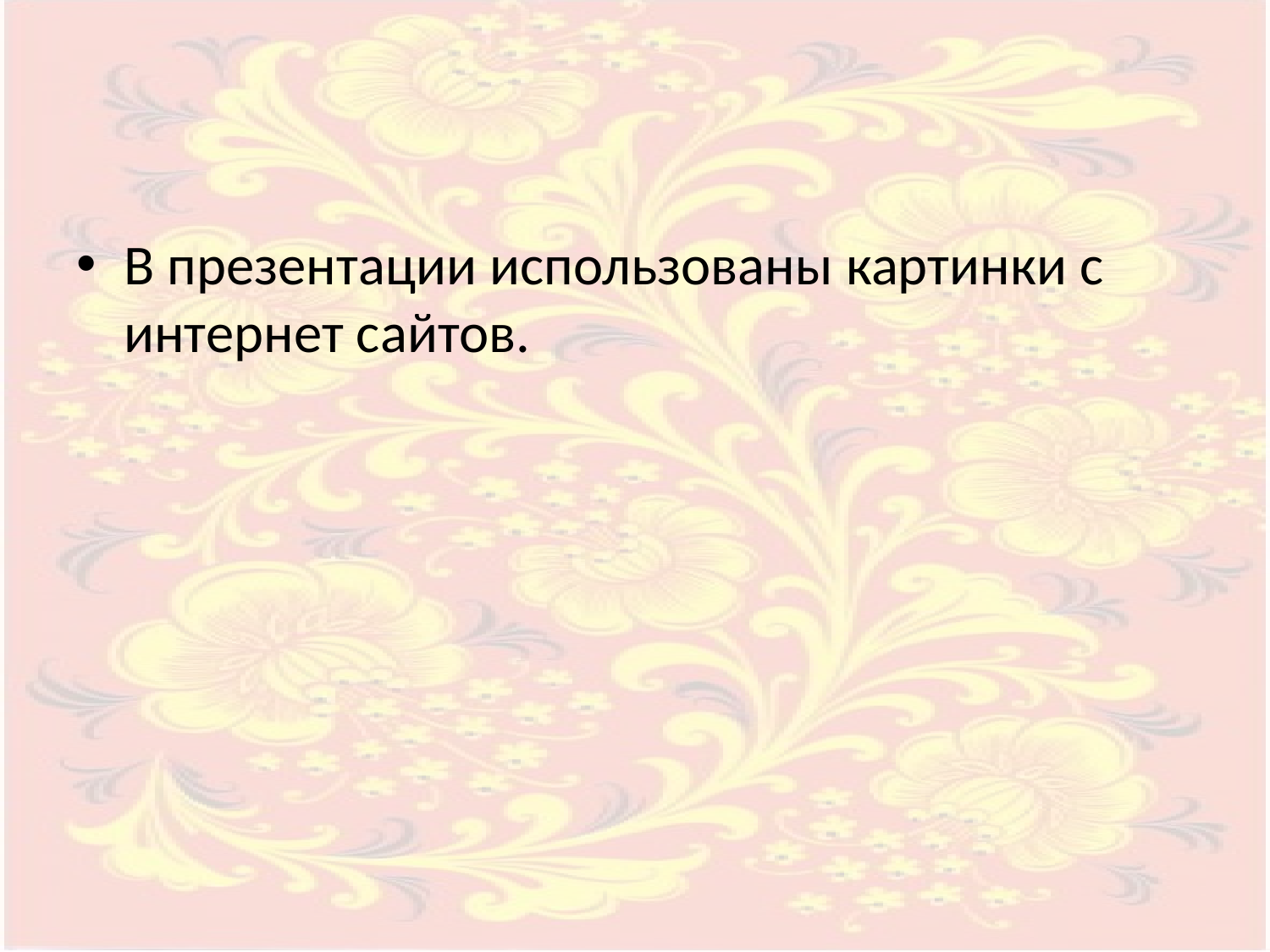

#
В презентации использованы картинки с интернет сайтов.